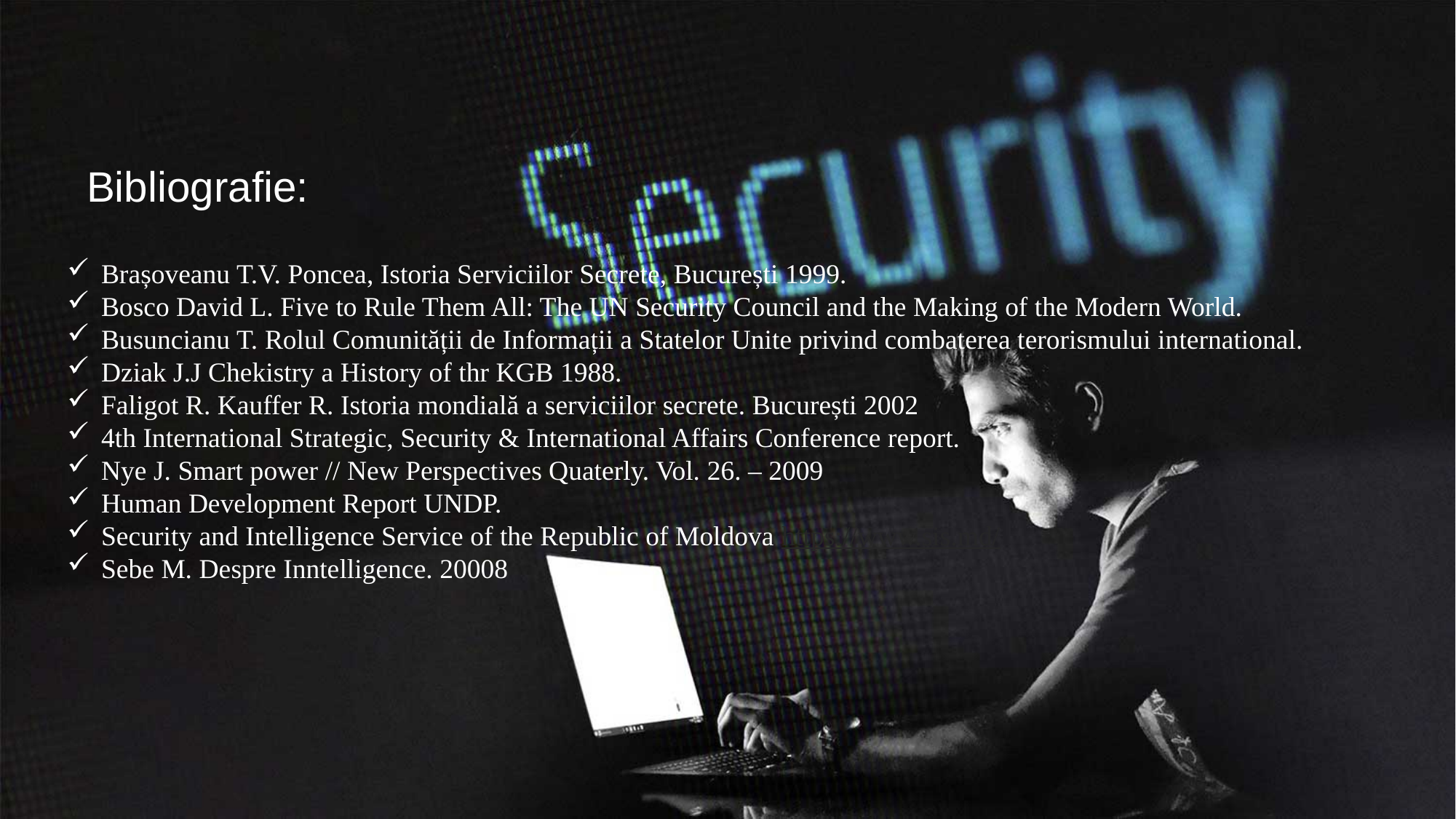

Bibliografie:
Brașoveanu T.V. Poncea, Istoria Serviciilor Secrete, București 1999.
Bosco David L. Five to Rule Them All: The UN Security Council and the Making of the Modern World.
Busuncianu T. Rolul Comunității de Informații a Statelor Unite privind combaterea terorismului international.
Dziak J.J Chekistry a History of thr KGB 1988.
Faligot R. Kauffer R. Istoria mondială a serviciilor secrete. București 2002
4th International Strategic, Security & International Affairs Conference report.
Nye J. Smart power // New Perspectives Quaterly. Vol. 26. – 2009
Human Development Report UNDP.
Security and Intelligence Service of the Republic of Moldova https://www.sis.md/
Sebe M. Despre Inntelligence. 20008